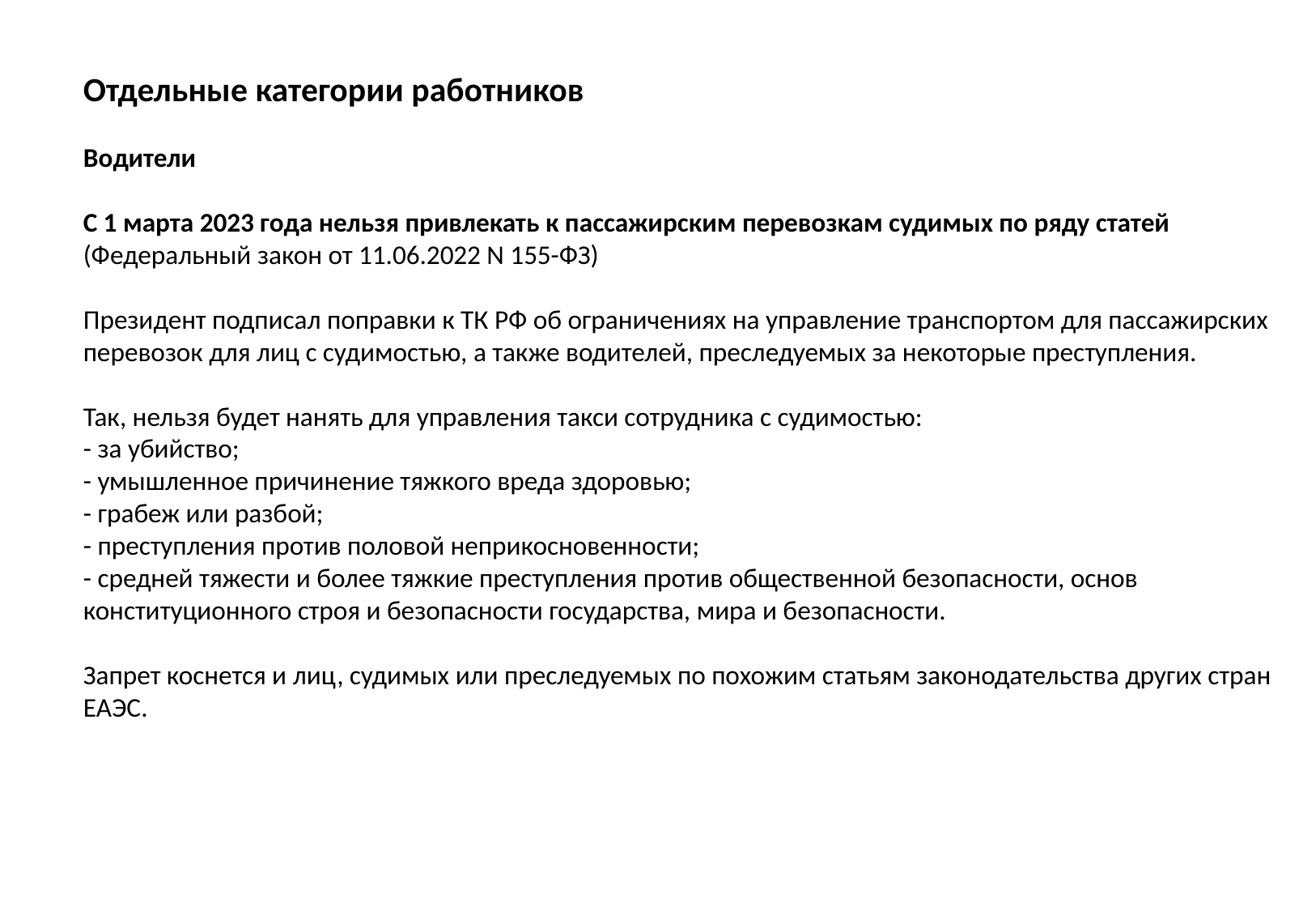

Отдельные категории работников

Водители

С 1 марта 2023 года нельзя привлекать к пассажирским перевозкам судимых по ряду статей (Федеральный закон от 11.06.2022 N 155-ФЗ)
Президент подписал поправки к ТК РФ об ограничениях на управление транспортом для пассажирских перевозок для лиц с судимостью, а также водителей, преследуемых за некоторые преступления.
Так, нельзя будет нанять для управления такси сотрудника с судимостью:
- за убийство;
- умышленное причинение тяжкого вреда здоровью;
- грабеж или разбой;
- преступления против половой неприкосновенности;
- средней тяжести и более тяжкие преступления против общественной безопасности, основ конституционного строя и безопасности государства, мира и безопасности.
Запрет коснется и лиц, судимых или преследуемых по похожим статьям законодательства других стран ЕАЭС.